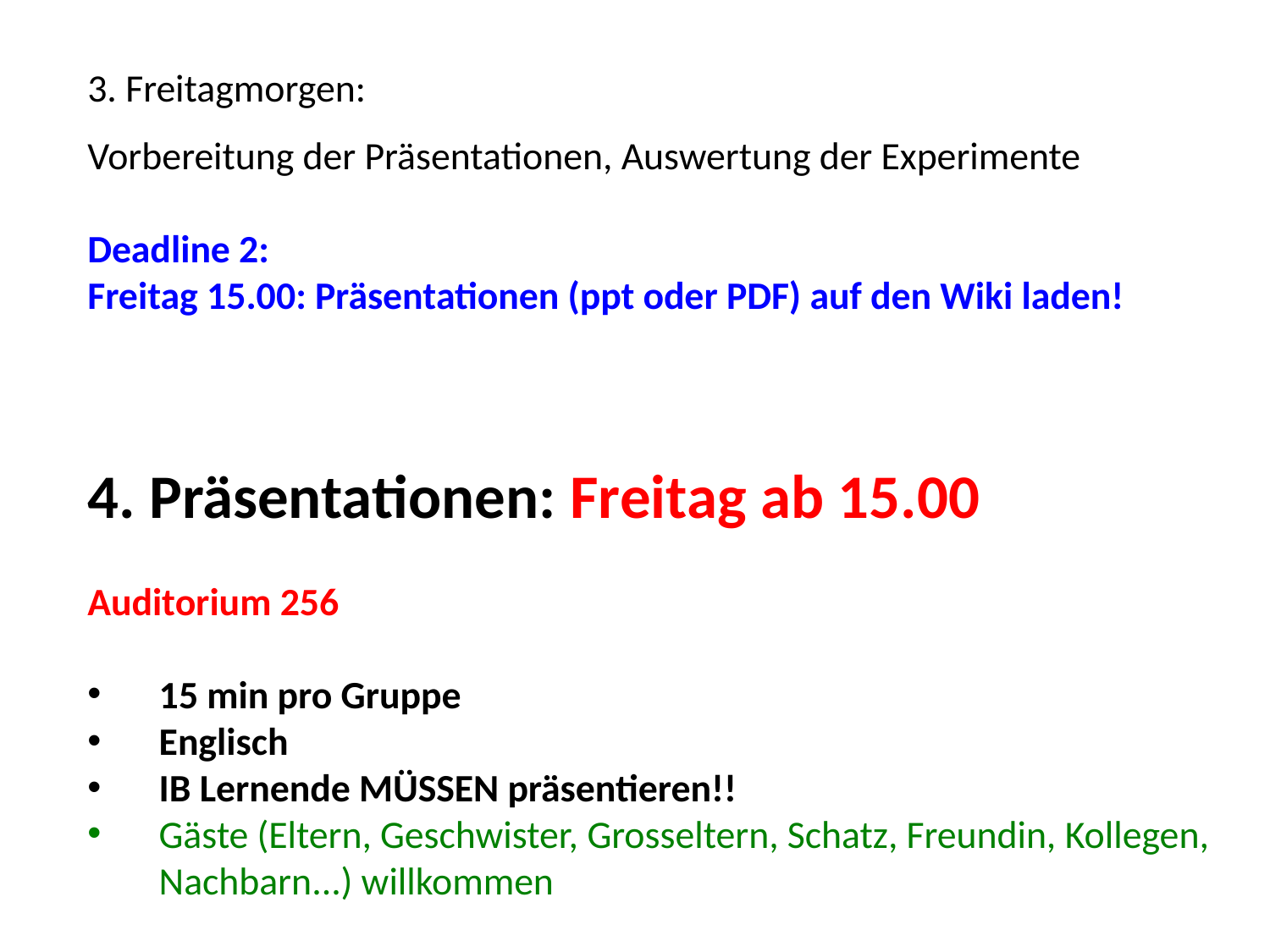

3. Freitagmorgen:

Vorbereitung der Präsentationen, Auswertung der Experimente

Deadline 2:
Freitag 15.00: Präsentationen (ppt oder PDF) auf den Wiki laden!

4. Präsentationen: Freitag ab 15.00

Auditorium 256

15 min pro Gruppe
Englisch
IB Lernende MÜSSEN präsentieren!!
Gäste (Eltern, Geschwister, Grosseltern, Schatz, Freundin, Kollegen, Nachbarn...) willkommen